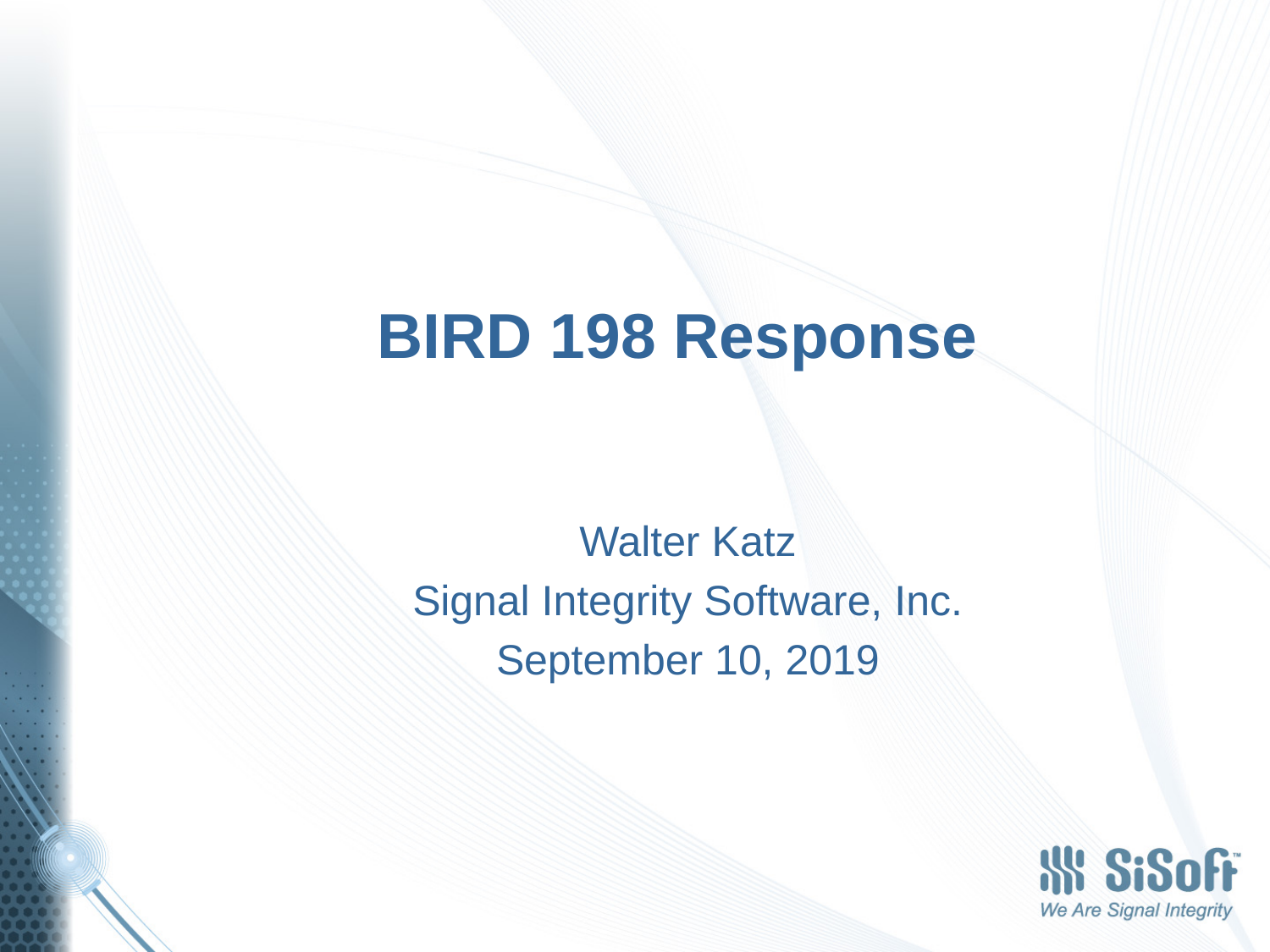

# BIRD 198 Response
Walter Katz
Signal Integrity Software, Inc.
September 10, 2019